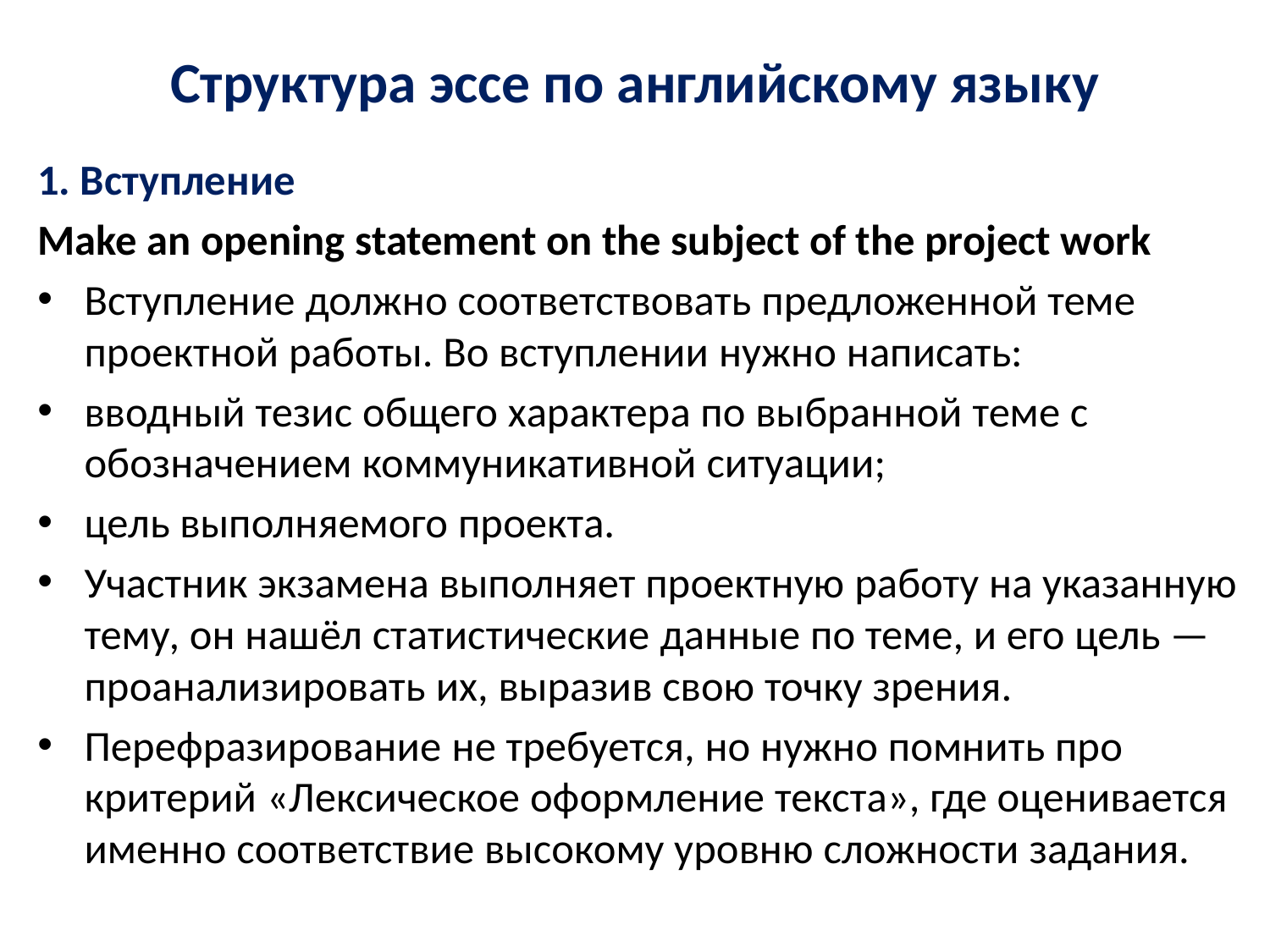

# Структура эссе по английскому языку
1. Вступление
Make an opening statement on the subject of the project work
Вступление должно соответствовать предложенной теме проектной работы. Во вступлении нужно написать:
вводный тезис общего характера по выбранной теме с обозначением коммуникативной ситуации;
цель выполняемого проекта.
Участник экзамена выполняет проектную работу на указанную тему, он нашёл статистические данные по теме, и его цель — проанализировать их, выразив свою точку зрения.
Перефразирование не требуется, но нужно помнить про критерий «Лексическое оформление текста», где оценивается именно соответствие высокому уровню сложности задания.